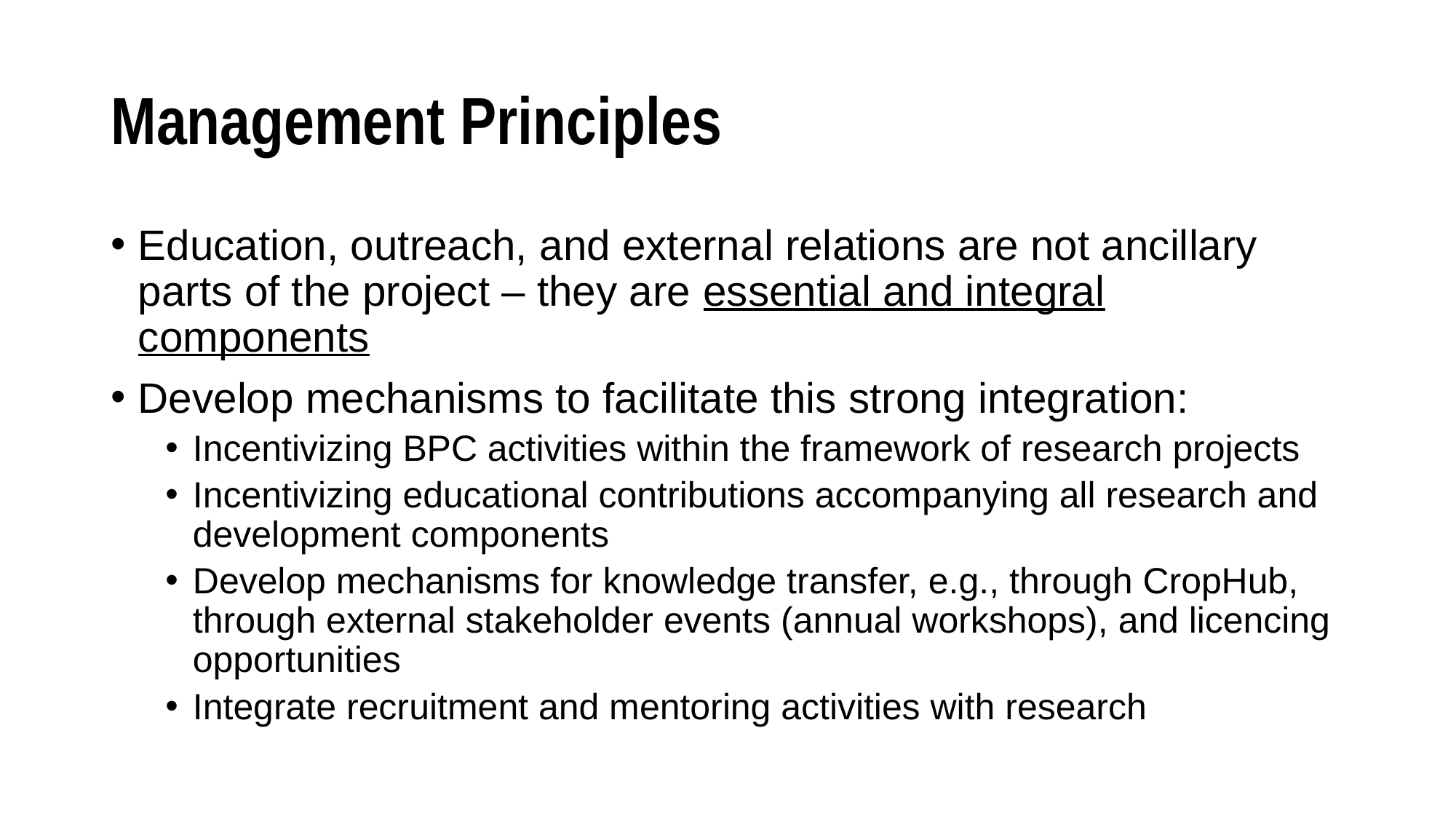

# Management Principles
Education, outreach, and external relations are not ancillary parts of the project – they are essential and integral components
Develop mechanisms to facilitate this strong integration:
Incentivizing BPC activities within the framework of research projects
Incentivizing educational contributions accompanying all research and development components
Develop mechanisms for knowledge transfer, e.g., through CropHub, through external stakeholder events (annual workshops), and licencing opportunities
Integrate recruitment and mentoring activities with research